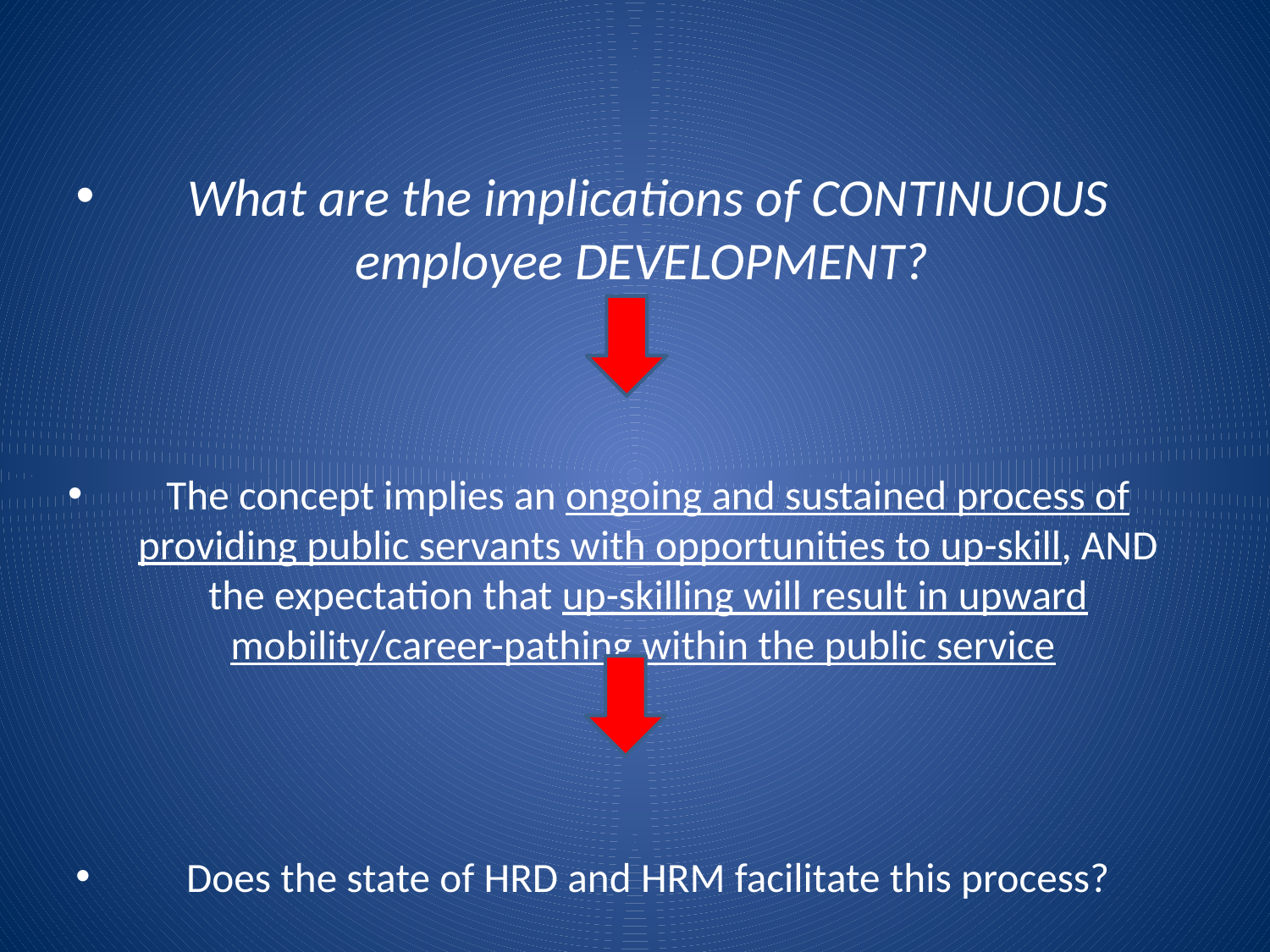

What are the implications of CONTINUOUS employee DEVELOPMENT?

The concept implies an ongoing and sustained process of providing public servants with opportunities to up-skill, AND the expectation that up-skilling will result in upward mobility/career-pathing within the public service

Does the state of HRD and HRM facilitate this process?